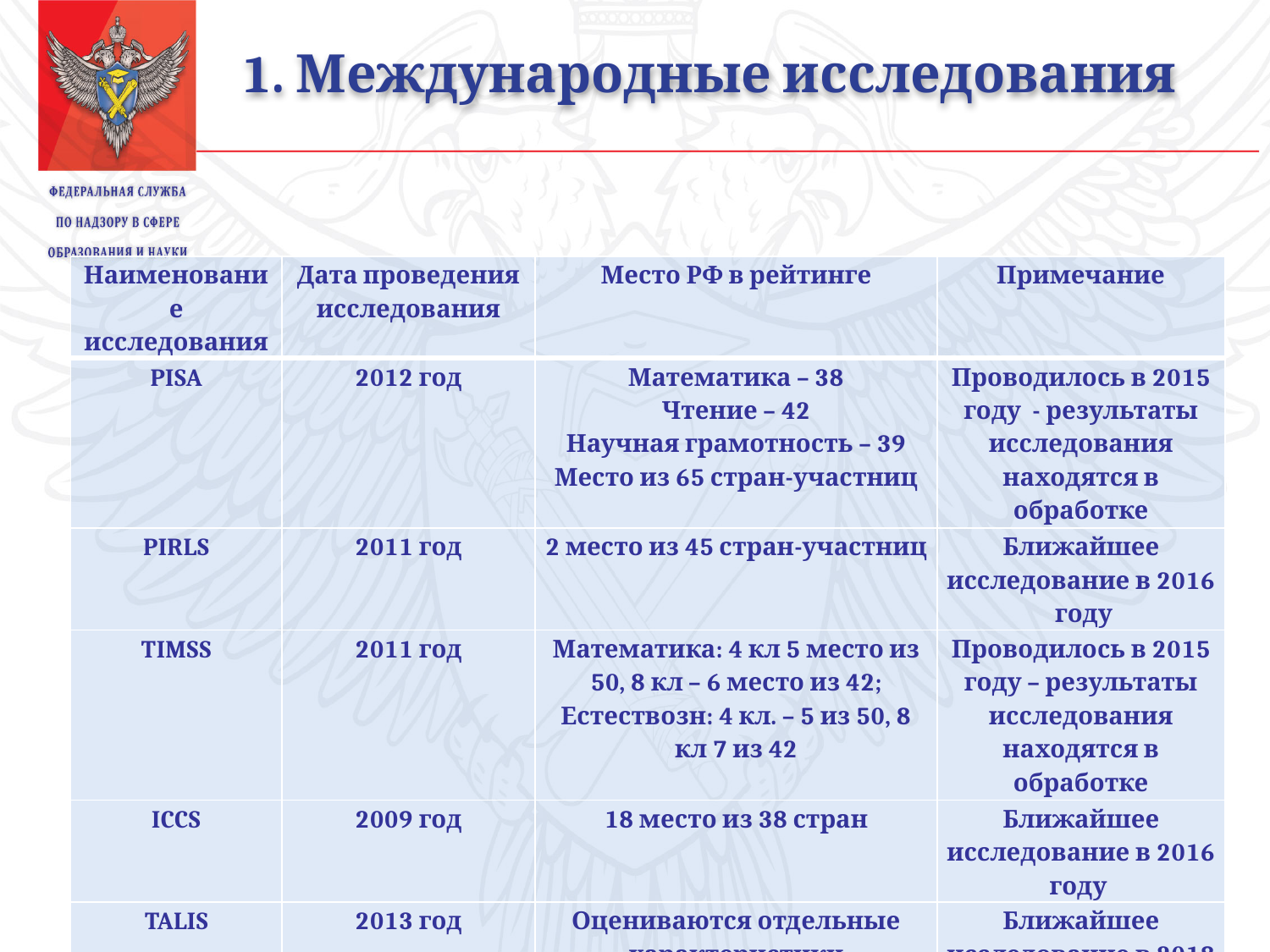

1. Международные исследования
| Наименование исследования | Дата проведения исследования | Место РФ в рейтинге | Примечание |
| --- | --- | --- | --- |
| PISA | 2012 год | Математика – 38 Чтение – 42 Научная грамотность – 39 Место из 65 стран-участниц | Проводилось в 2015 году - результаты исследования находятся в обработке |
| PIRLS | 2011 год | 2 место из 45 стран-участниц | Ближайшее исследование в 2016 году |
| TIMSS | 2011 год | Математика: 4 кл 5 место из 50, 8 кл – 6 место из 42; Естествозн: 4 кл. – 5 из 50, 8 кл 7 из 42 | Проводилось в 2015 году – результаты исследования находятся в обработке |
| ICCS | 2009 год | 18 место из 38 стран | Ближайшее исследование в 2016 году |
| TALIS | 2013 год | Оцениваются отдельные характеристики исследований | Ближайшее исследование в 2018 году |